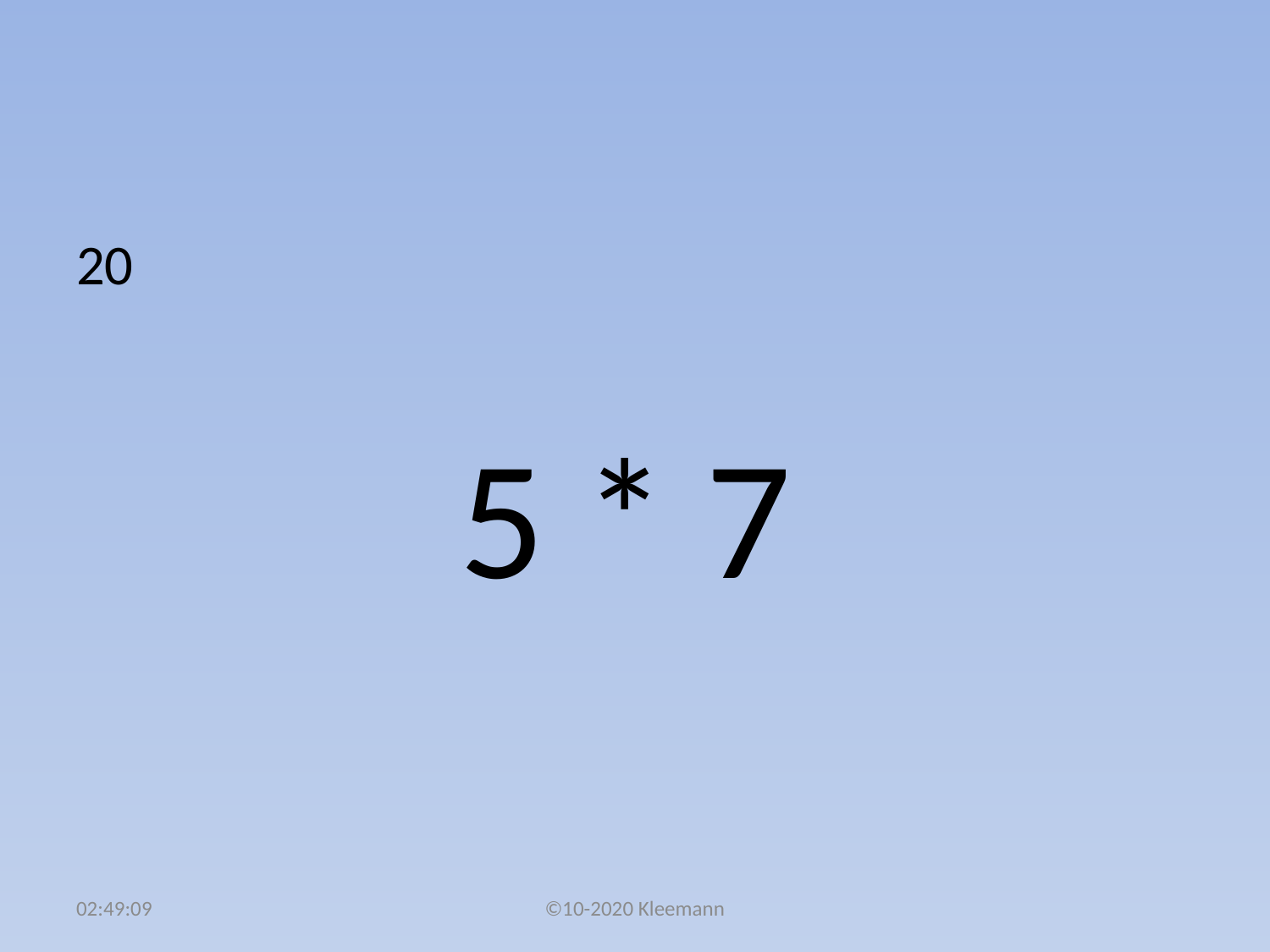

#
20

          5 * 7
02:49:09
©10-2020 Kleemann